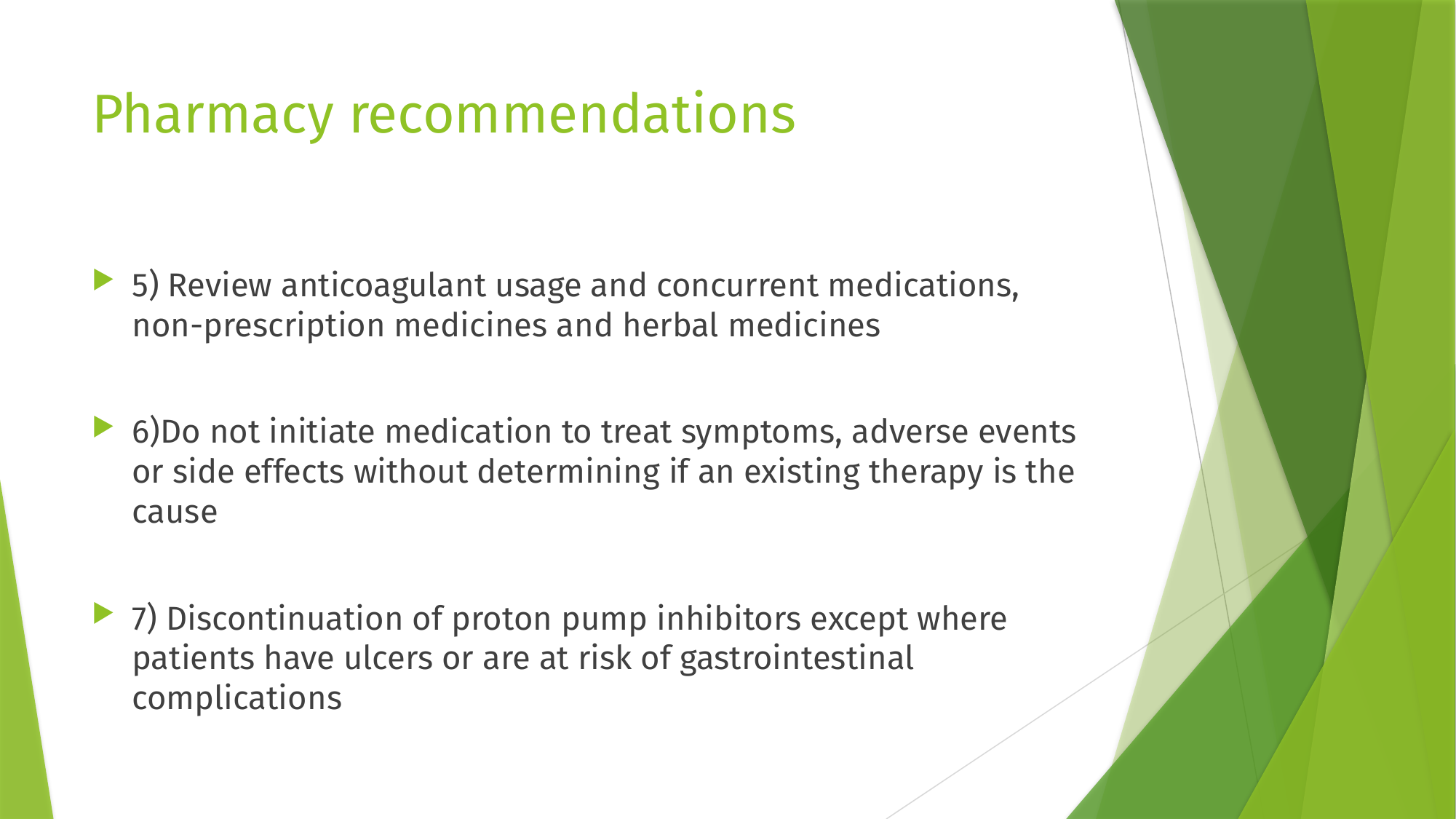

# Pharmacy recommendations
5) Review anticoagulant usage and concurrent medications, non-prescription medicines and herbal medicines

6)Do not initiate medication to treat symptoms, adverse events or side effects without determining if an existing therapy is the cause

7) Discontinuation of proton pump inhibitors except where patients have ulcers or are at risk of gastrointestinal complications